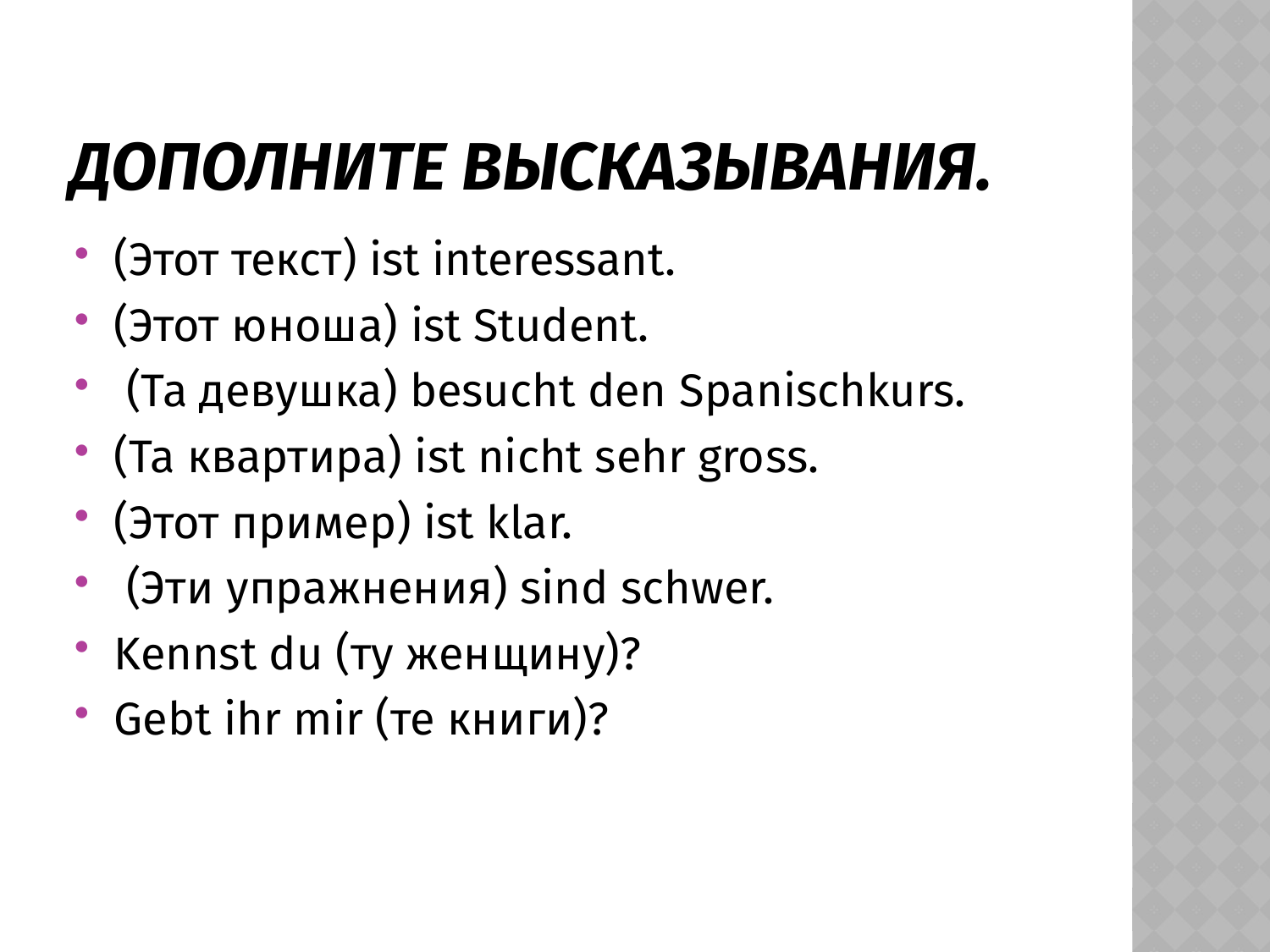

# Дополните высказывания.
(Этот текст) ist interessant.
(Этот юноша) ist Student.
 (Та девушка) besucht den Spanischkurs.
(Та квартира) ist nicht sehr gross.
(Этот пример) ist klar.
 (Эти упражнения) sind schwer.
Kennst du (ту женщину)?
Gebt ihr mir (те книги)?